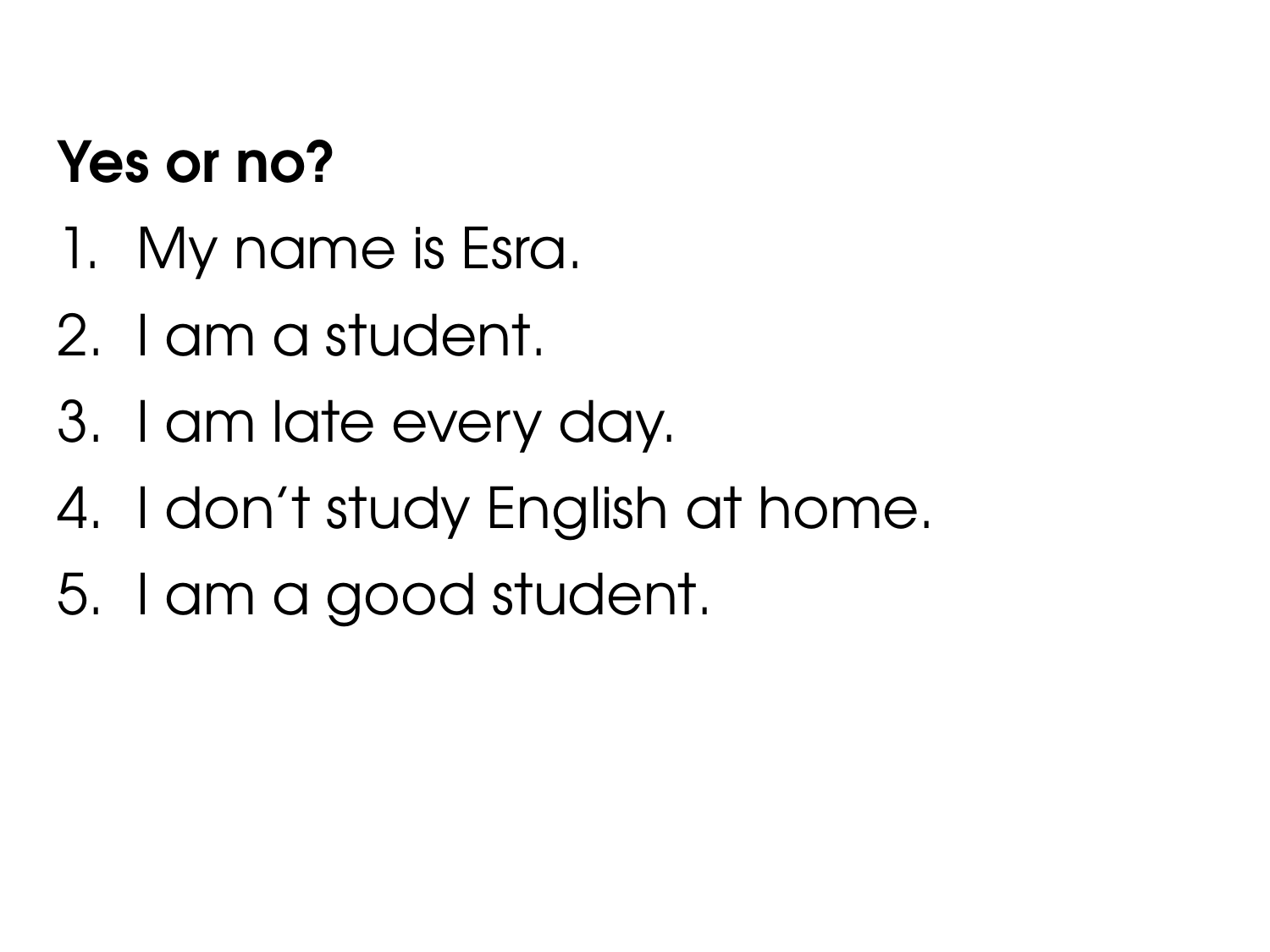

Yes or no?
  My name is Esra.
  I am a student.
  I am late every day.
  I don’t study English at home.
  I am a good student.